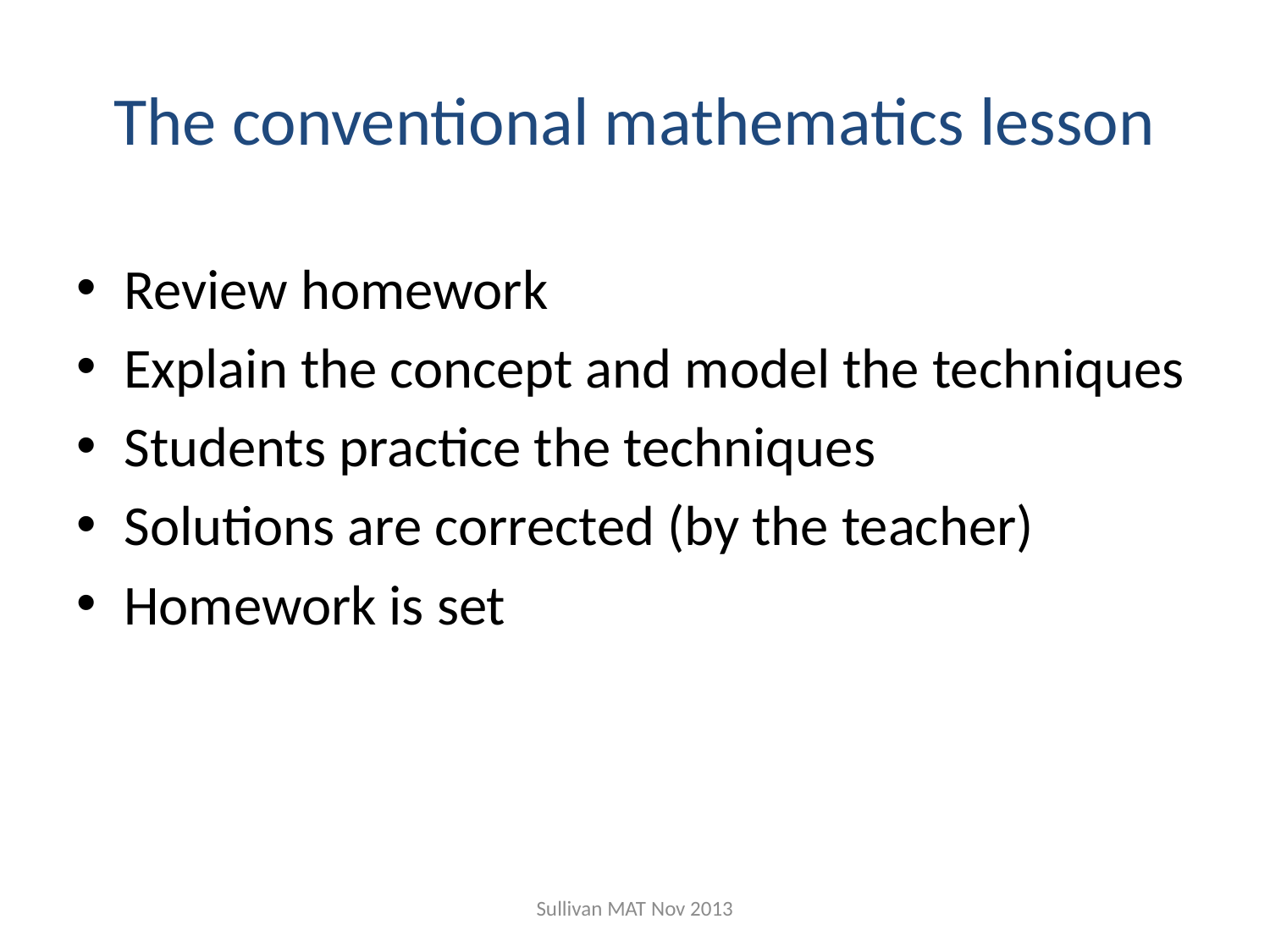

# The conventional mathematics lesson
Review homework
Explain the concept and model the techniques
Students practice the techniques
Solutions are corrected (by the teacher)
Homework is set
Sullivan MAT Nov 2013